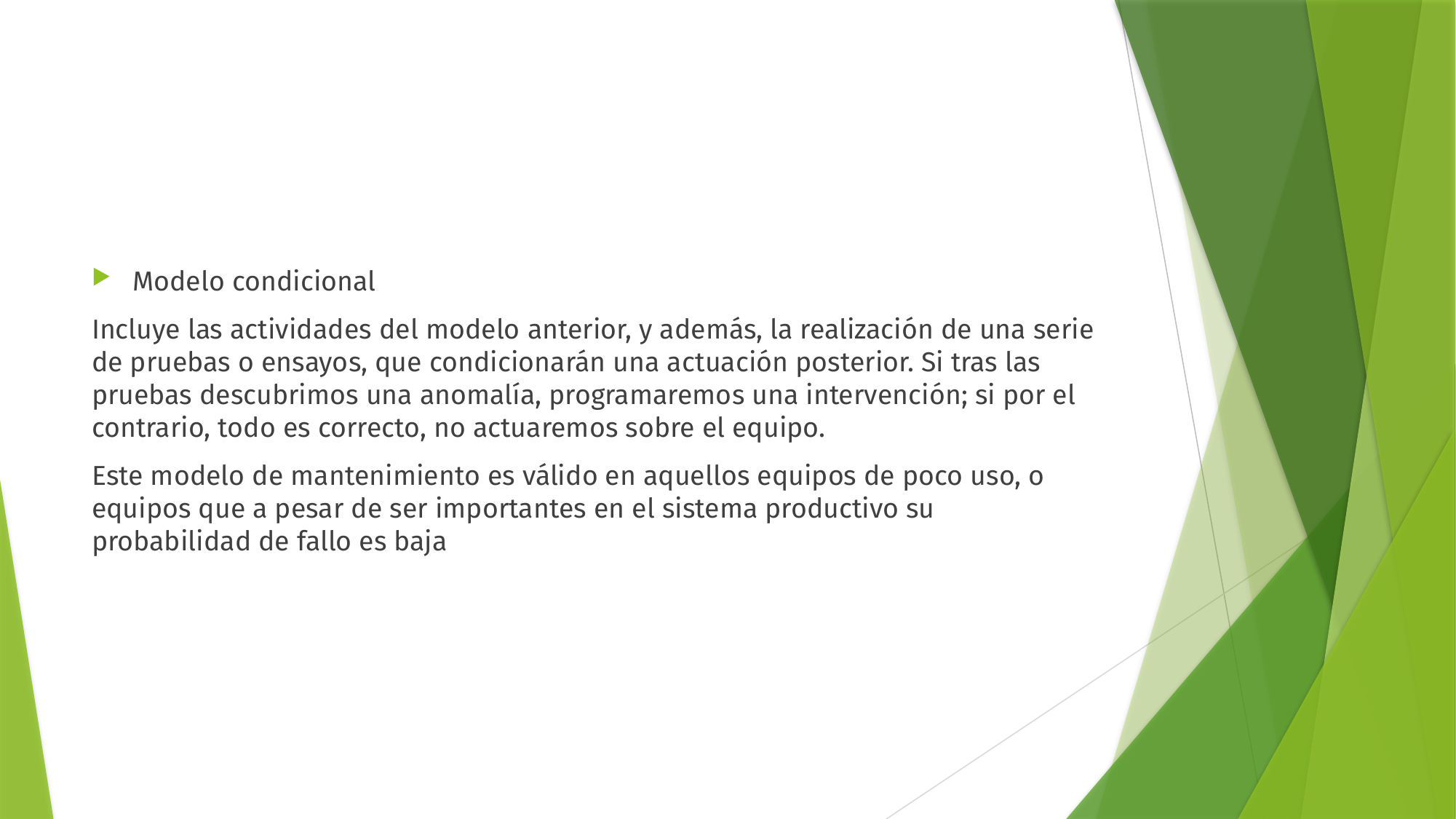

#
Modelo condicional
Incluye las actividades del modelo anterior, y además, la realización de una serie de pruebas o ensayos, que condicionarán una actuación posterior. Si tras las pruebas descubrimos una anomalía, programaremos una intervención; si por el contrario, todo es correcto, no actuaremos sobre el equipo.
Este modelo de mantenimiento es válido en aquellos equipos de poco uso, o equipos que a pesar de ser importantes en el sistema productivo su probabilidad de fallo es baja